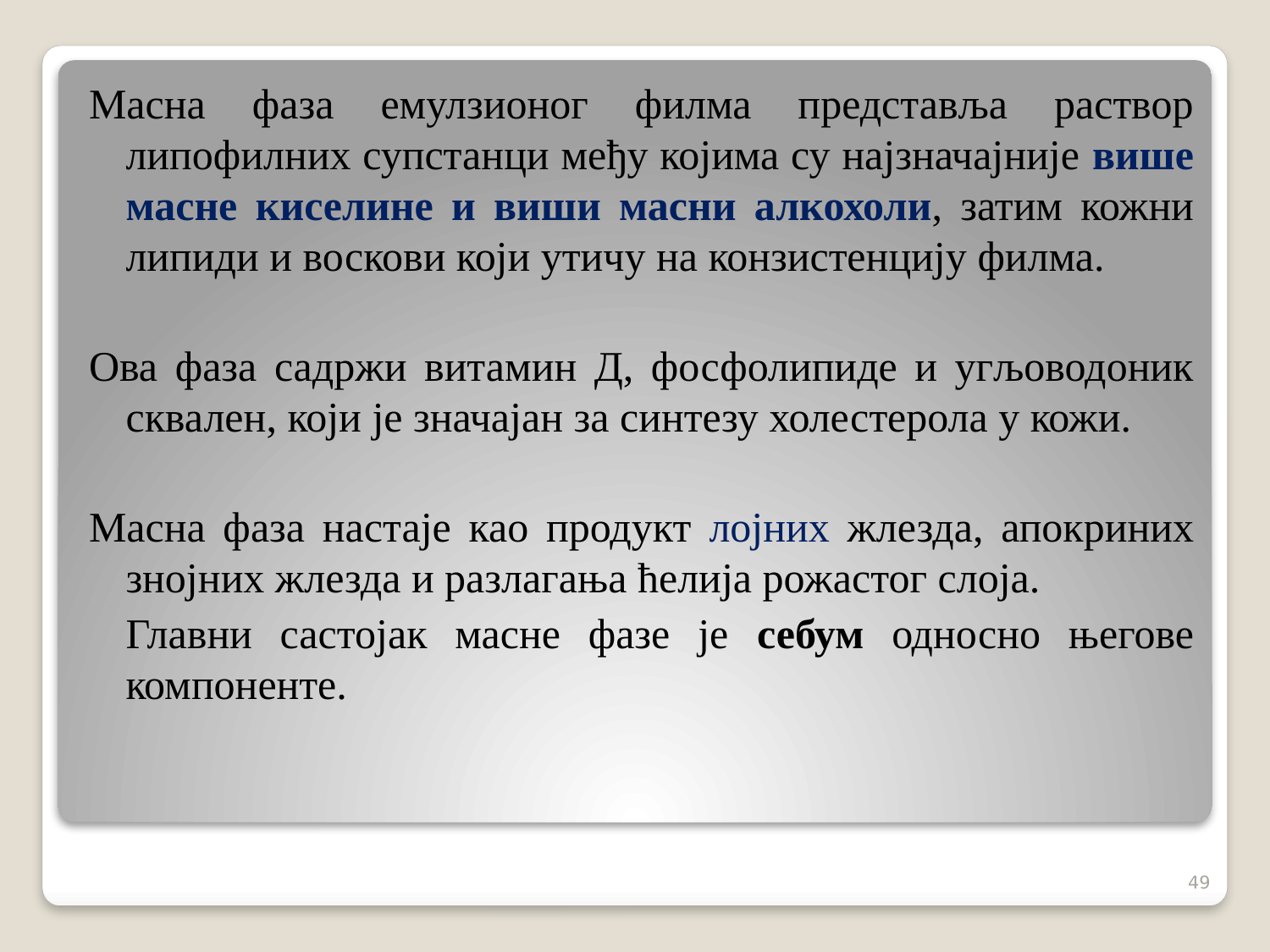

Масна фаза емулзионог филма представља раствор липофилних супстанци међу којима су најзначајније више масне киселине и виши масни алкохоли, затим кожни липиди и воскови који утичу на конзистенцију филма.

Ова фаза садржи витамин Д, фосфолипиде и угљоводоник сквален, који је значајан за синтезу холестерола у кожи.

Масна фаза настаје као продукт лојних жлезда, апокриних знојних жлезда и разлагања ћелија рожастог слоја.
	Главни састојак масне фазе је себум односно његове компоненте.

49